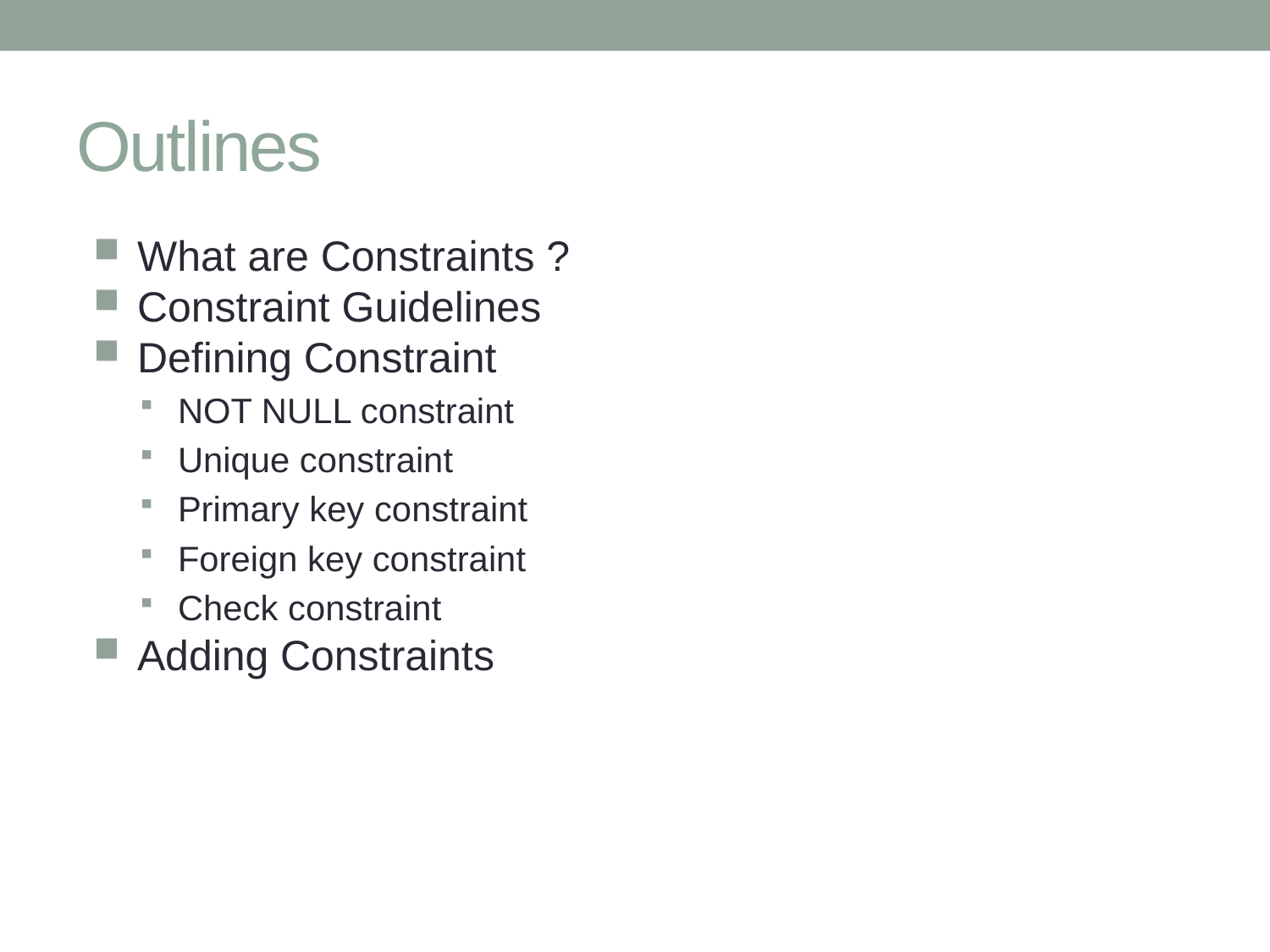

# Outlines
What are Constraints ?
Constraint Guidelines
Defining Constraint
NOT NULL constraint
Unique constraint
Primary key constraint
Foreign key constraint
Check constraint
Adding Constraints